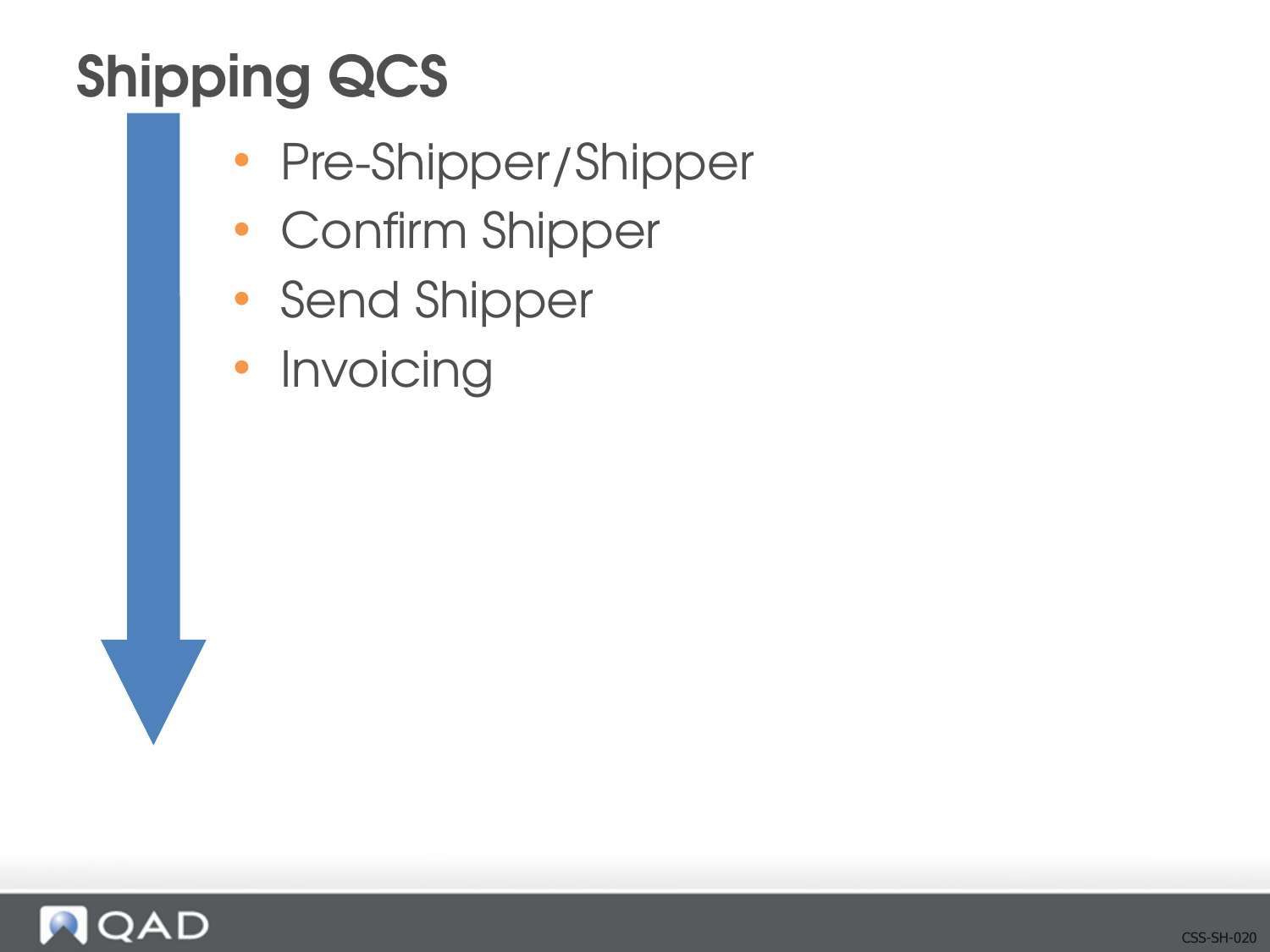

# Shipping QCS

Pre-Shipper/Shipper
Confirm Shipper
Send Shipper
Invoicing

CSS-SH-020